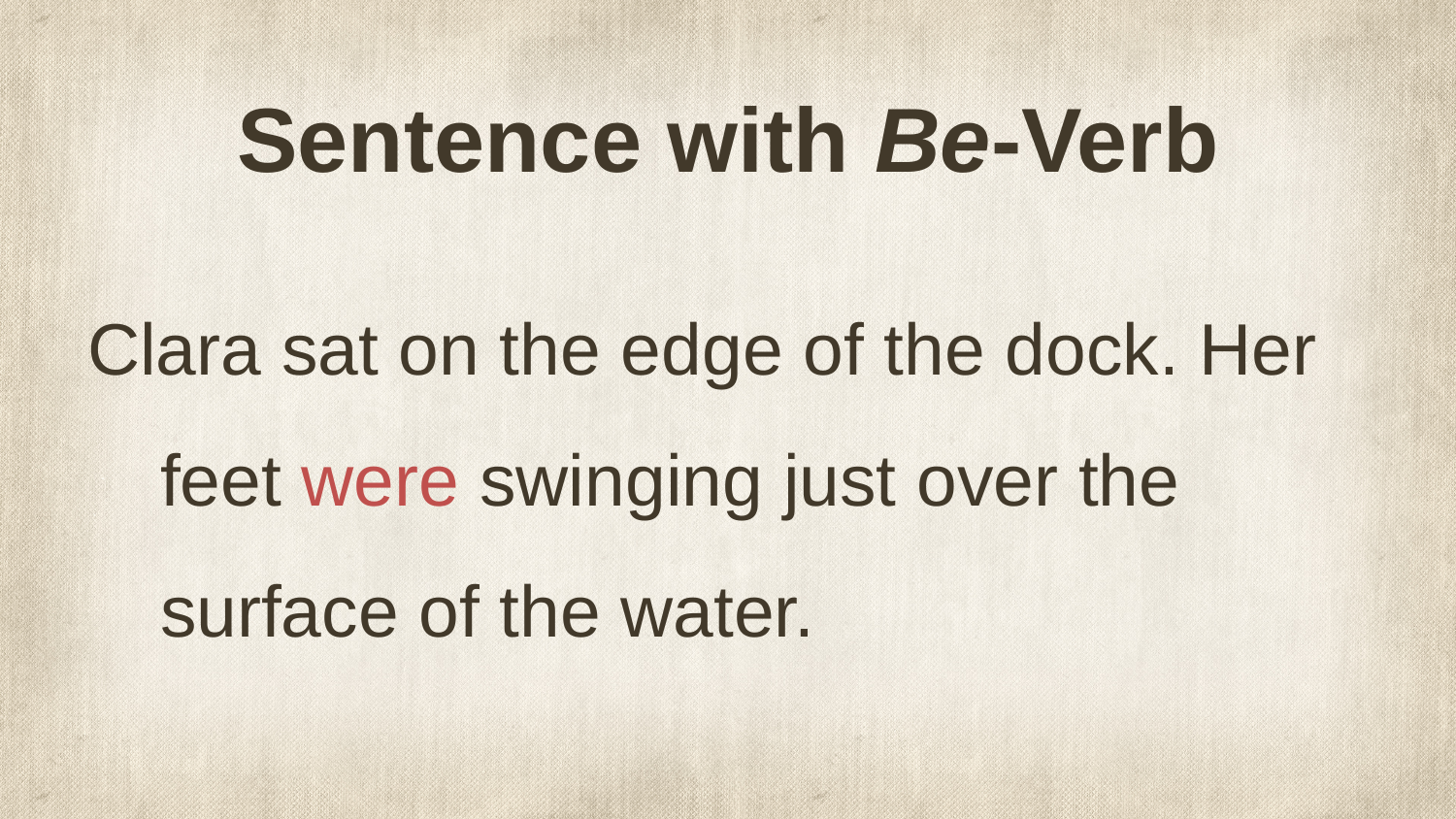

# Sentence with Be-Verb
Clara sat on the edge of the dock. Her feet were swinging just over the surface of the water.